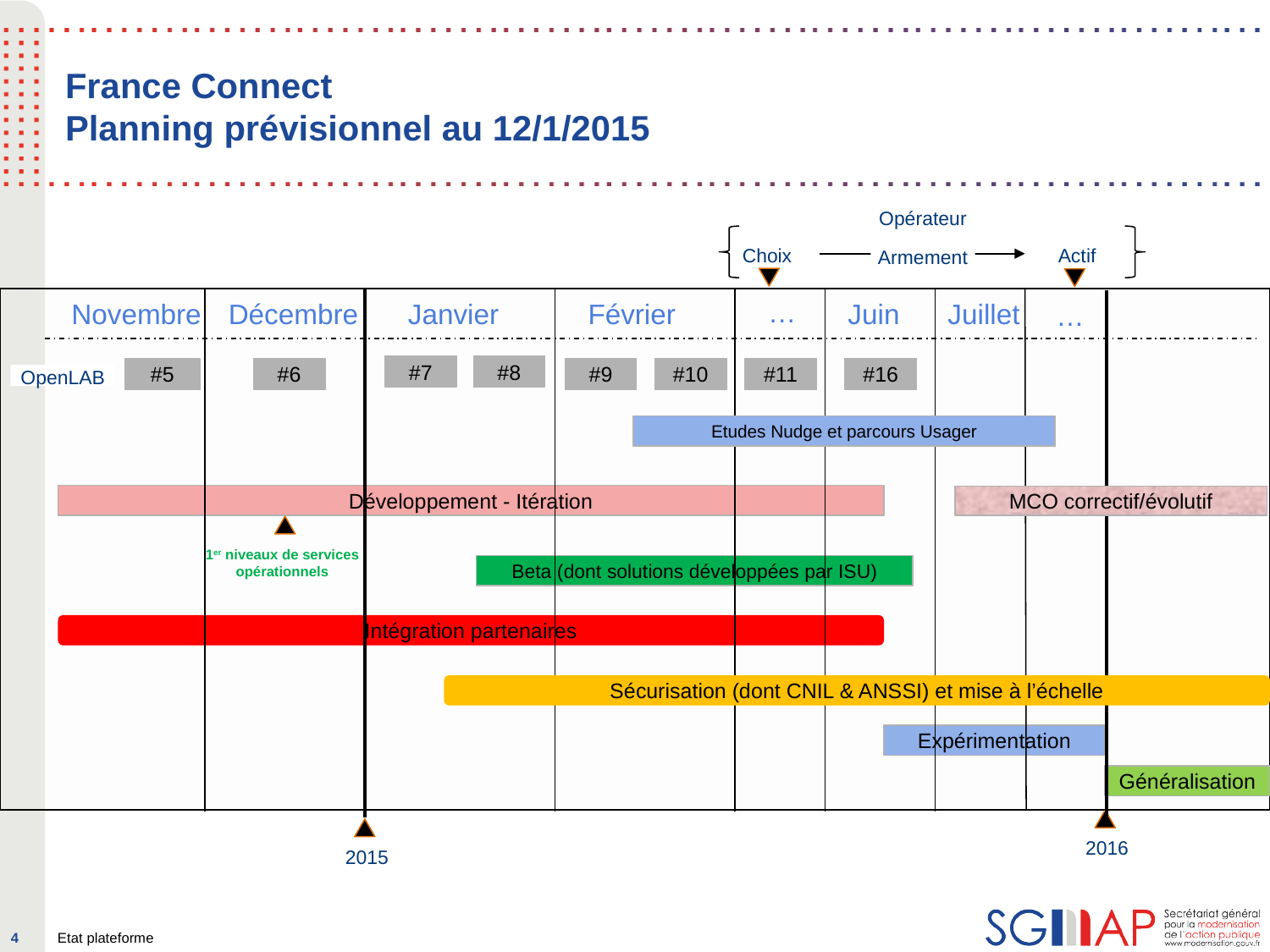

France Connect
Planning prévisionnel au 12/1/2015
Opérateur

Choix
Actif
Armement

…
Novembre
Décembre
Janvier
Février
Juin
Juillet
…
#7
#8
#5
#6
#9
#10
#11
#16
OpenLAB
Etudes Nudge et parcours Usager
Développement - Itération
MCO correctif/évolutif

1er niveaux de services
opérationnels
Beta (dont solutions développées par ISU)
Intégration partenaires
Sécurisation (dont CNIL & ANSSI) et mise à l’échelle
Expérimentation
Généralisation

2016
2015